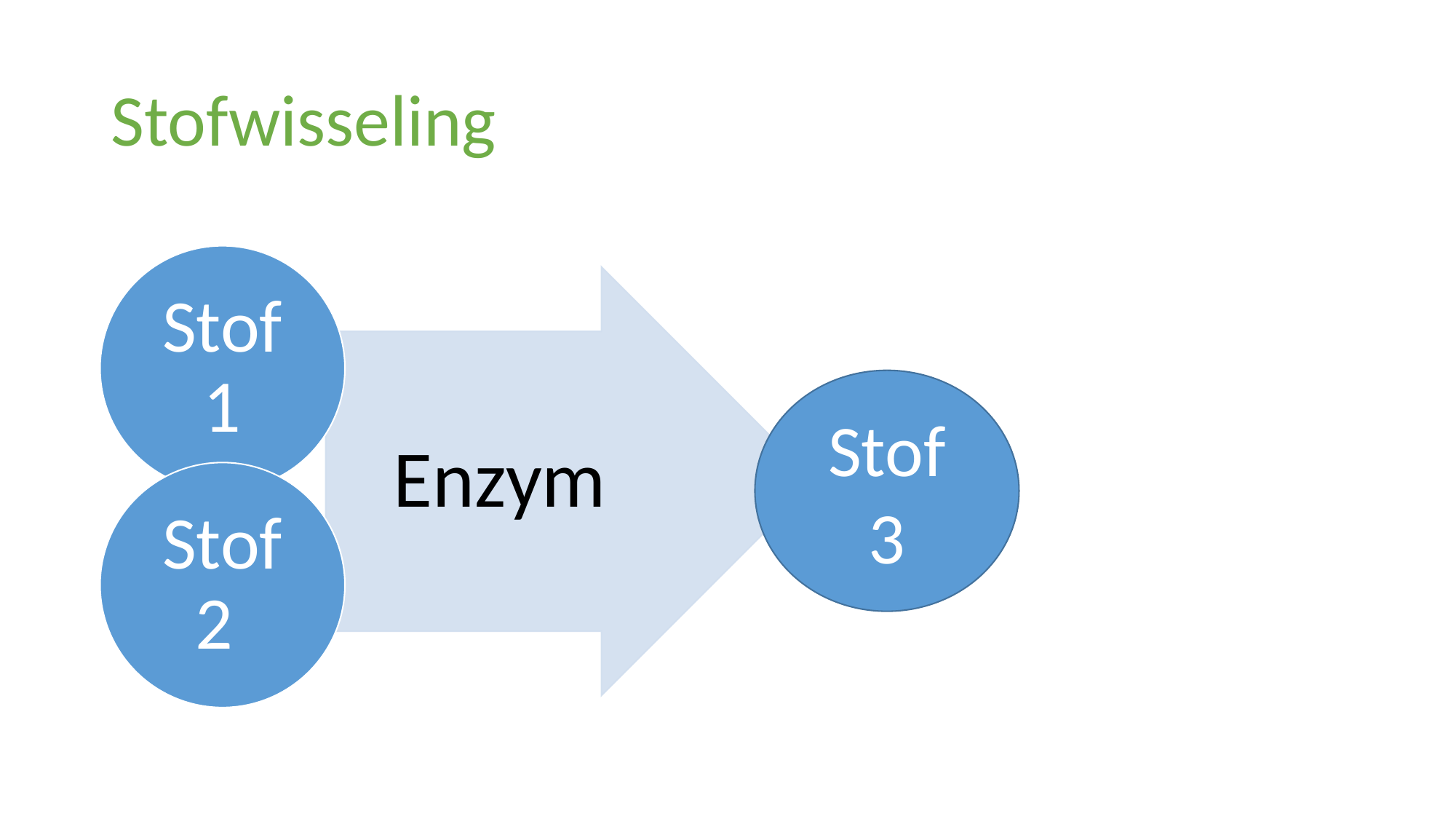

# Stofwisseling
Enzym
Stof 1
Stof 2
Stof 3